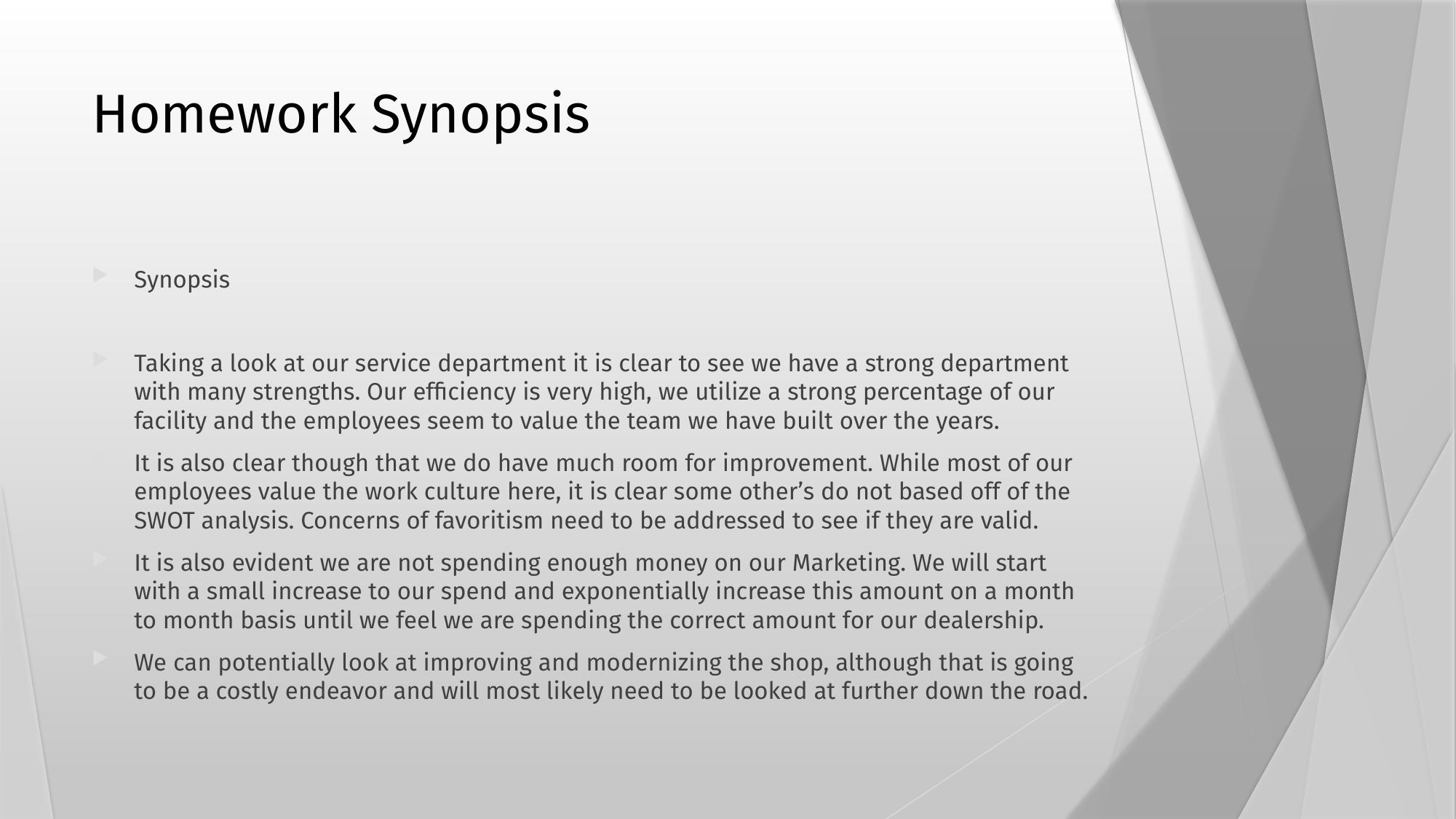

# Homework Synopsis
Synopsis

Taking a look at our service department it is clear to see we have a strong department with many strengths. Our efficiency is very high, we utilize a strong percentage of our facility and the employees seem to value the team we have built over the years.
It is also clear though that we do have much room for improvement. While most of our employees value the work culture here, it is clear some other’s do not based off of the SWOT analysis. Concerns of favoritism need to be addressed to see if they are valid.
It is also evident we are not spending enough money on our Marketing. We will start with a small increase to our spend and exponentially increase this amount on a month to month basis until we feel we are spending the correct amount for our dealership.
We can potentially look at improving and modernizing the shop, although that is going to be a costly endeavor and will most likely need to be looked at further down the road.